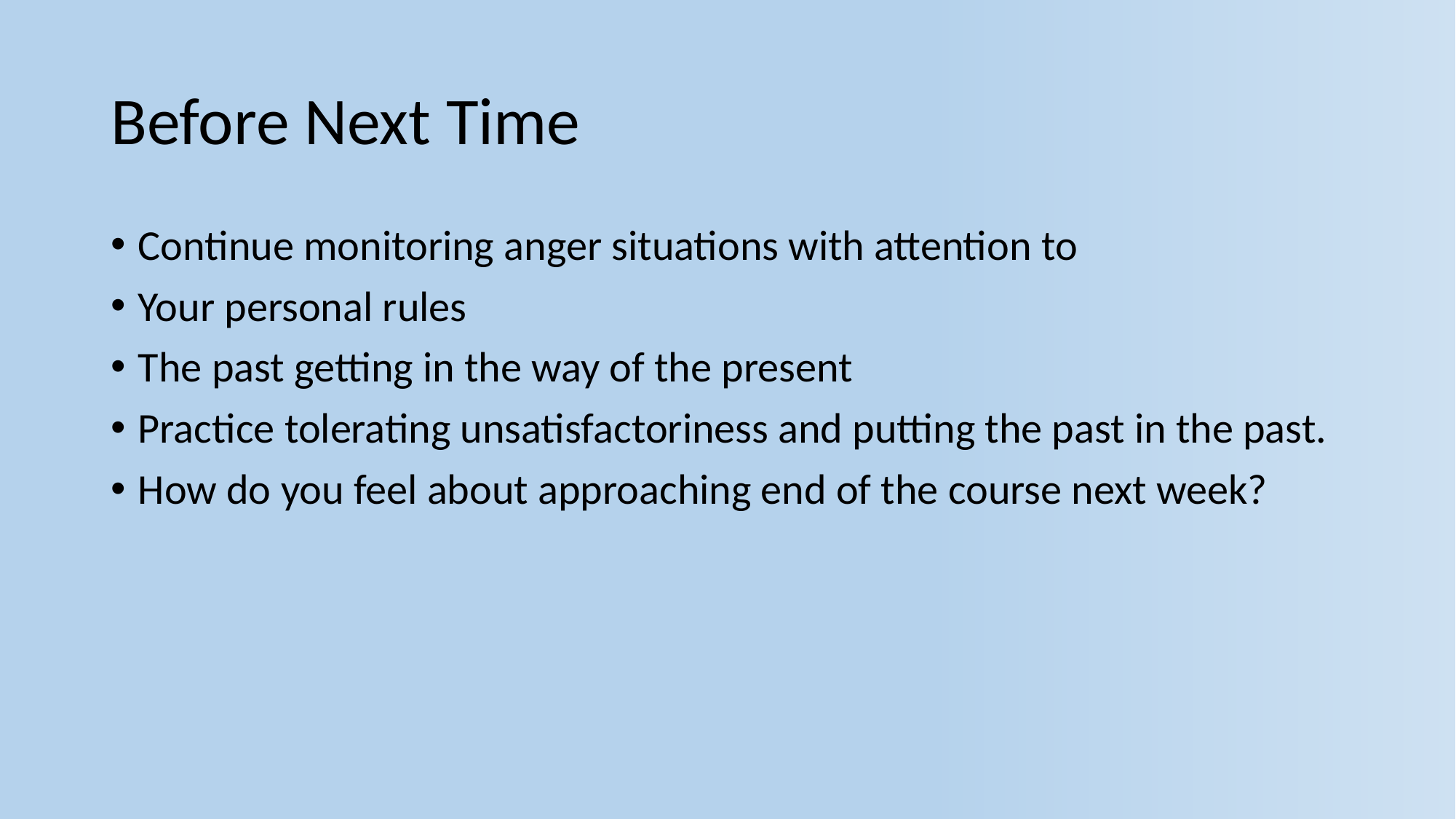

# Before Next Time
Continue monitoring anger situations with attention to
Your personal rules
The past getting in the way of the present
Practice tolerating unsatisfactoriness and putting the past in the past.
How do you feel about approaching end of the course next week?